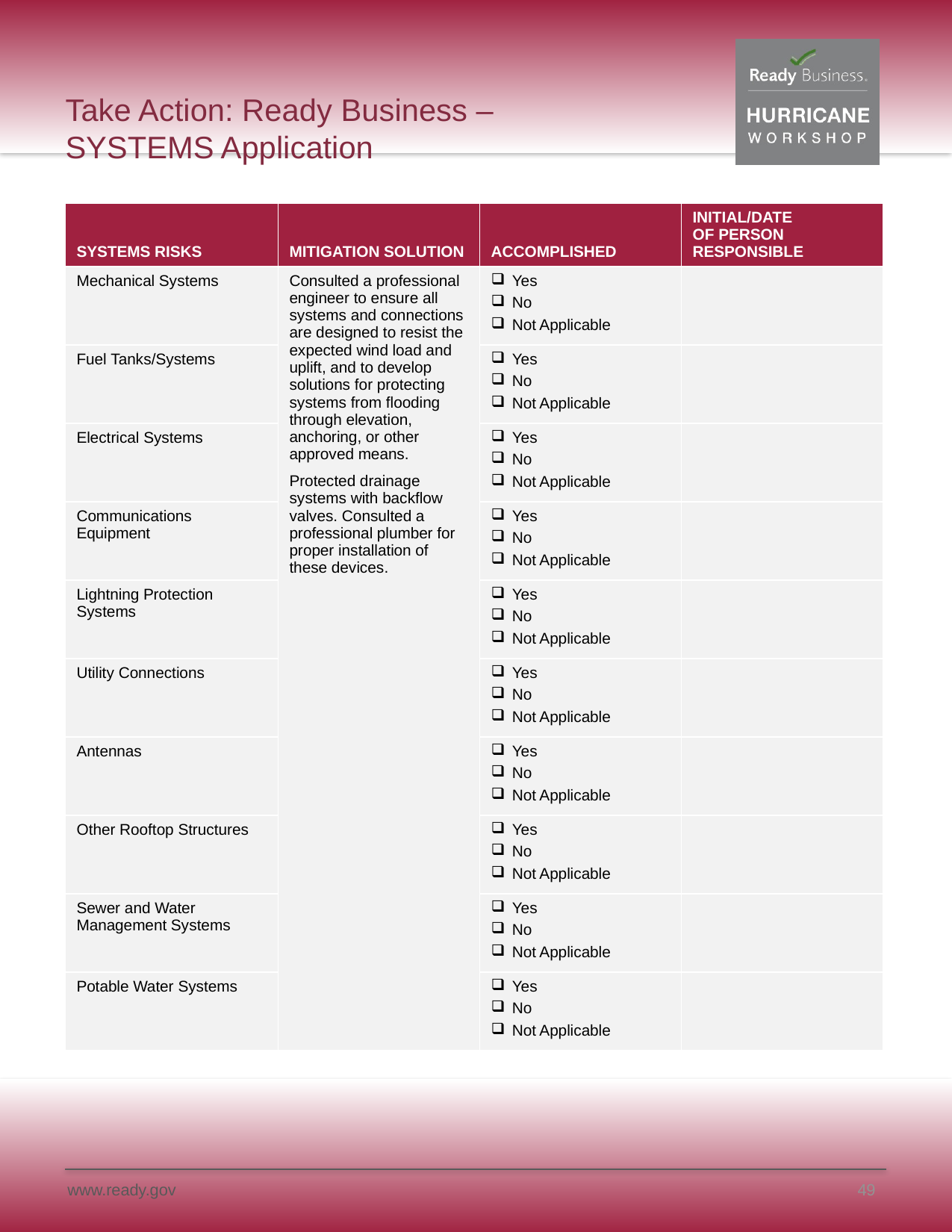

# Take Action: Ready Business – SYSTEMS Application
| SYSTEMS RISKS | MITIGATION SOLUTION | ACCOMPLISHED | INITIAL/DATE OF PERSON RESPONSIBLE |
| --- | --- | --- | --- |
| Mechanical Systems | Consulted a professional engineer to ensure all systems and connections are designed to resist the expected wind load and uplift, and to develop solutions for protecting systems from flooding through elevation, anchoring, or other approved means. Protected drainage systems with backflow valves. Consulted a professional plumber for proper installation of these devices. | Yes No Not Applicable |  |
| Fuel Tanks/Systems |  | Yes No Not Applicable |  |
| Electrical Systems |  | Yes No Not Applicable |  |
| Communications Equipment |  | Yes No Not Applicable |  |
| Lightning Protection Systems |  | Yes No Not Applicable |  |
| Utility Connections |  | Yes No Not Applicable |  |
| Antennas |  | Yes No Not Applicable |  |
| Other Rooftop Structures |  | Yes No Not Applicable |  |
| Sewer and Water Management Systems |  | Yes No Not Applicable |  |
| Potable Water Systems |  | Yes No Not Applicable |  |
49